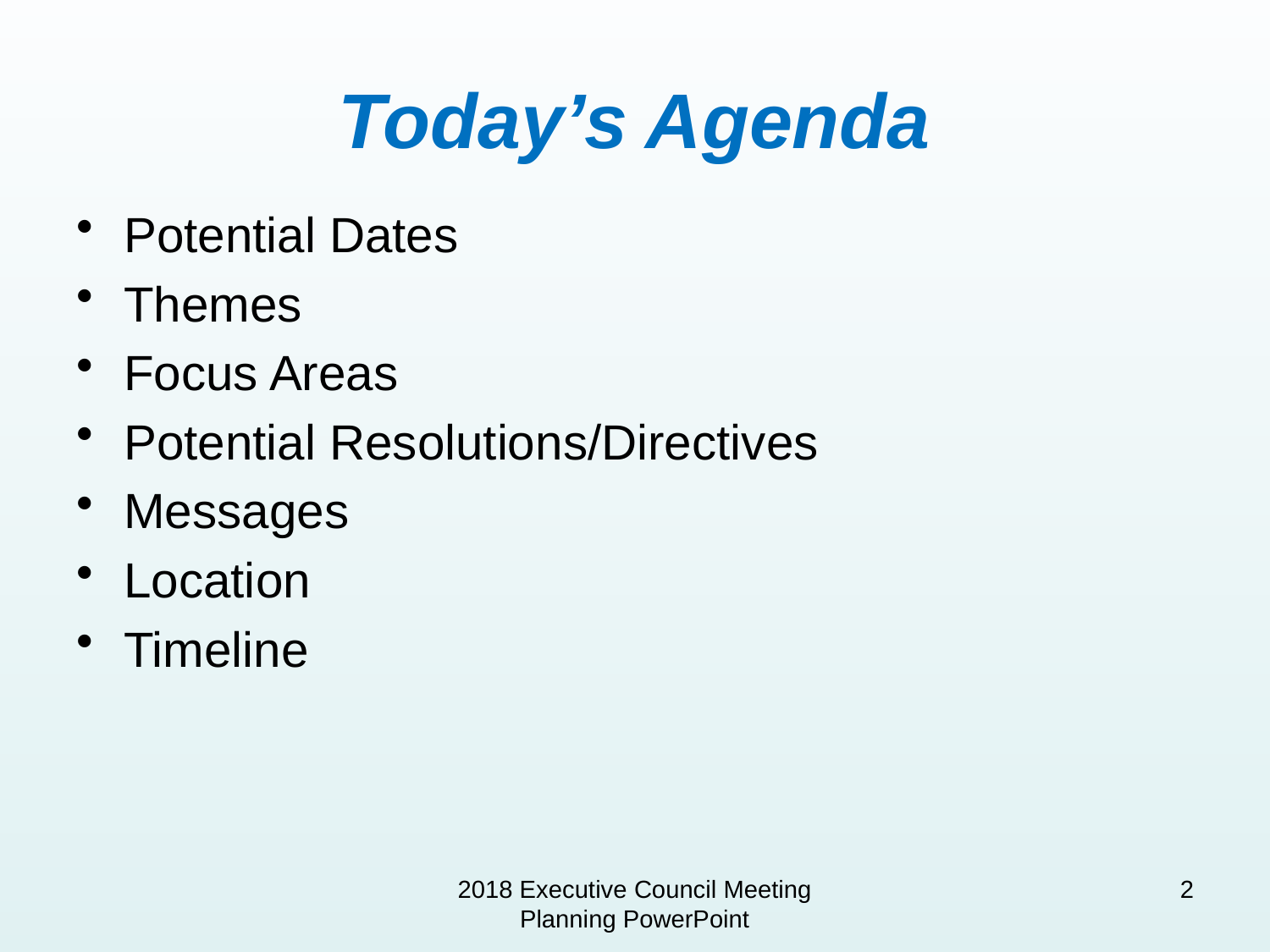

# Today’s Agenda
Potential Dates
Themes
Focus Areas
Potential Resolutions/Directives
Messages
Location
Timeline

2018 Executive Council Meeting Planning PowerPoint
2